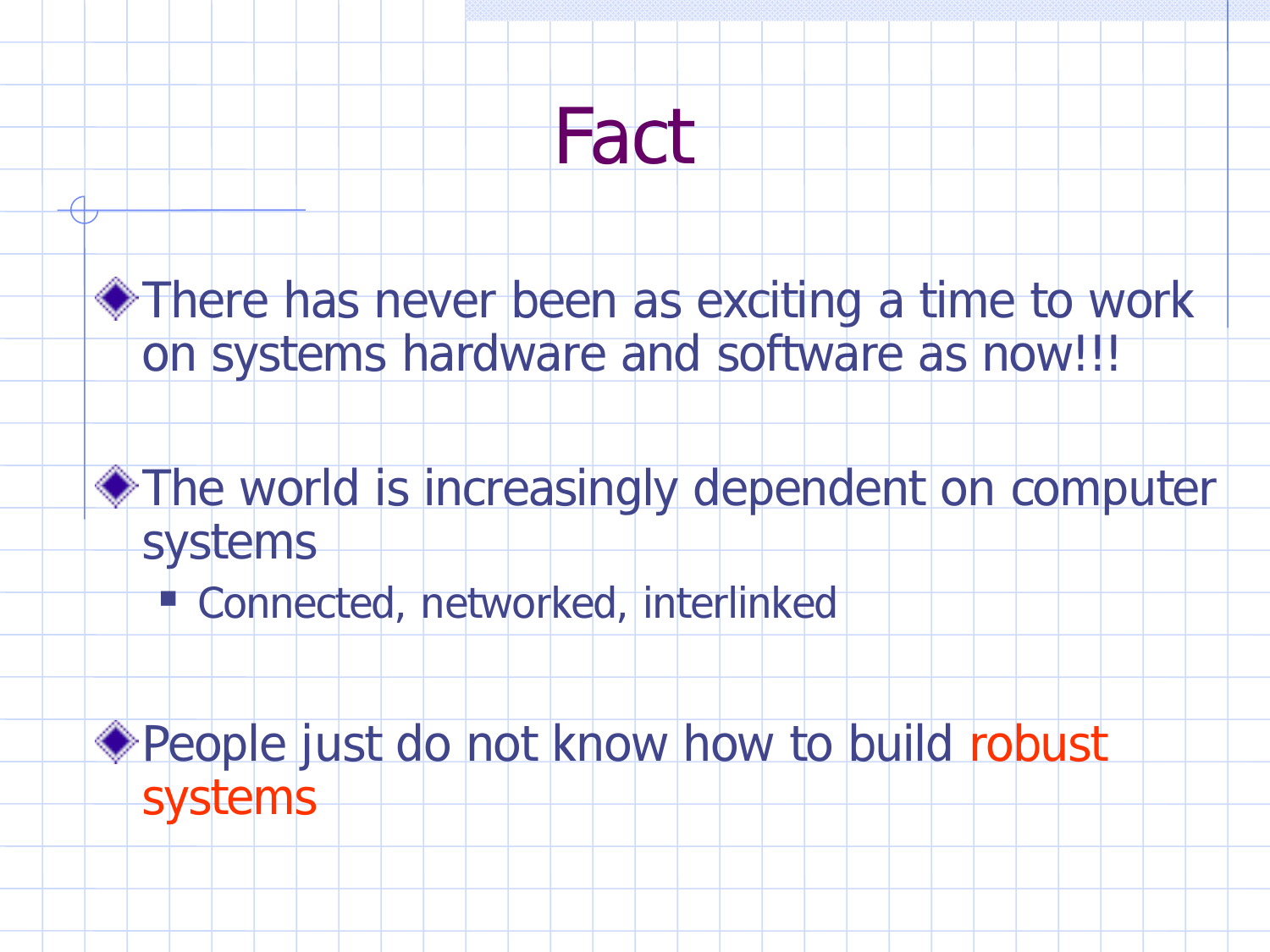

# Fact
There has never been as exciting a time to work on systems hardware and software as now!!!

The world is increasingly dependent on computer systems
Connected, networked, interlinked

People just do not know how to build robust systems